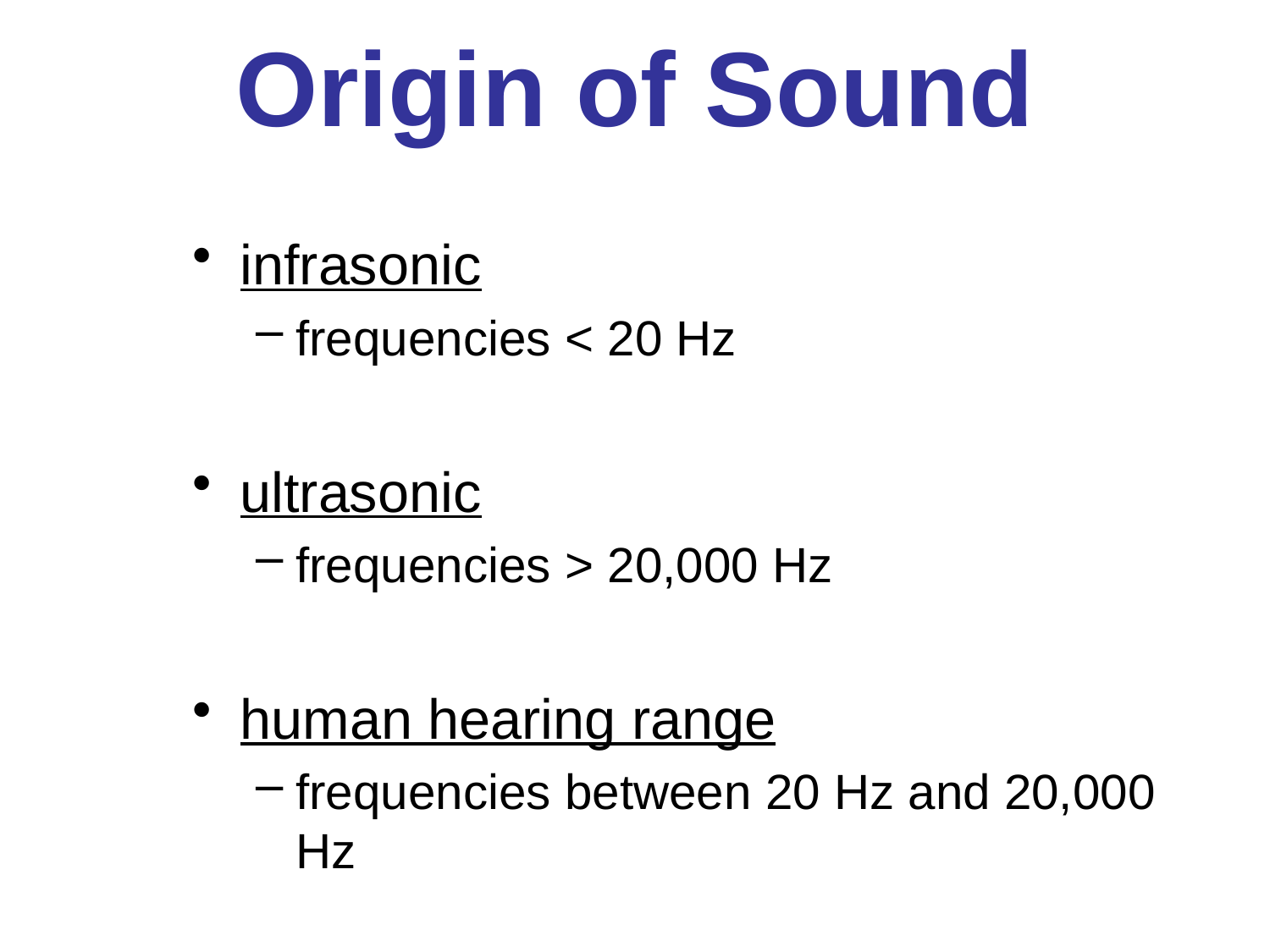

# Origin of Sound
infrasonic
frequencies < 20 Hz

ultrasonic
frequencies > 20,000 Hz

human hearing range
frequencies between 20 Hz and 20,000 Hz